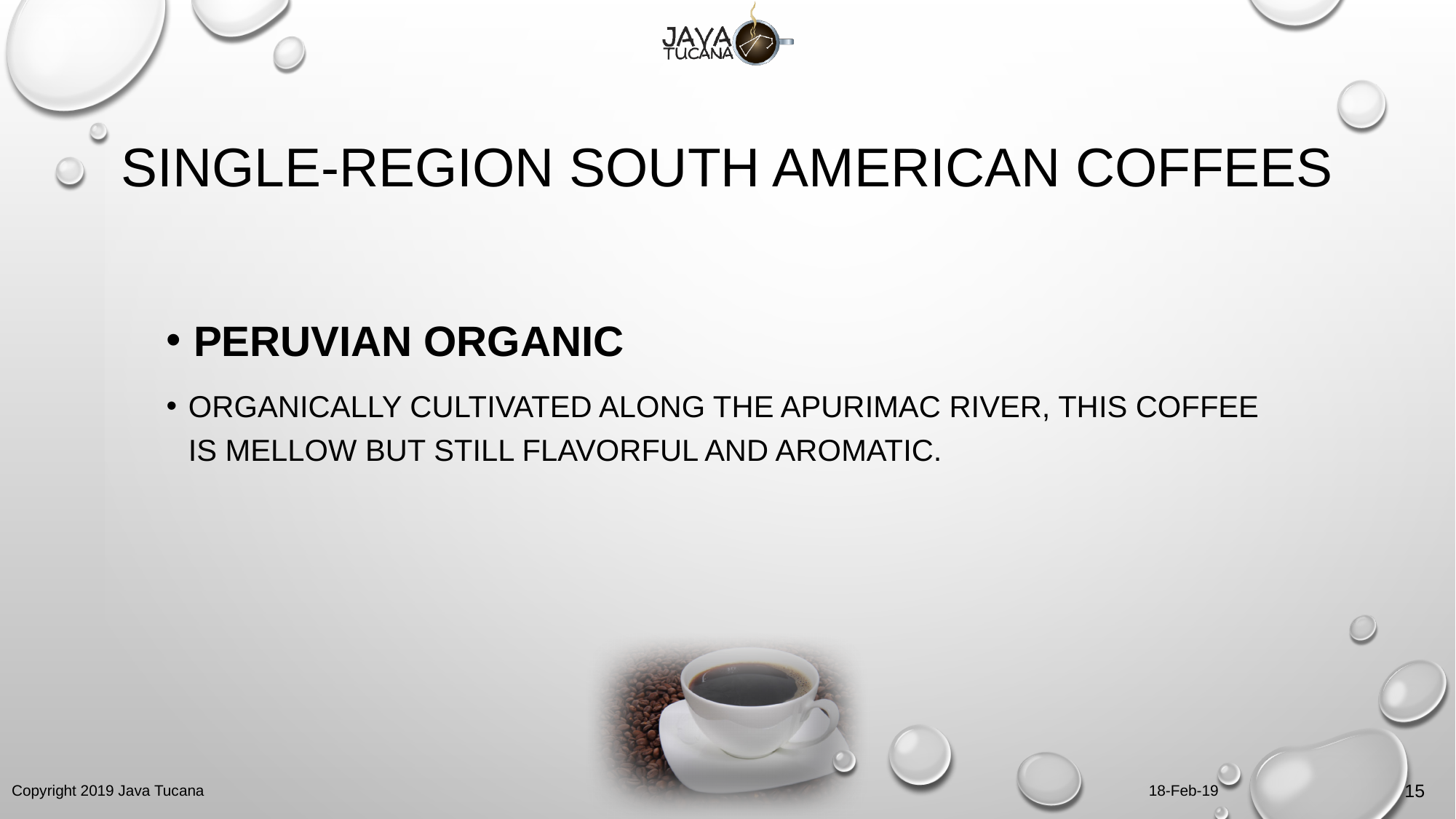

# Single-region South American coffees
Peruvian Organic
Organically cultivated along the Apurimac River, this coffee is mellow but still flavorful and aromatic.

18-Feb-19
15
Copyright 2019 Java Tucana